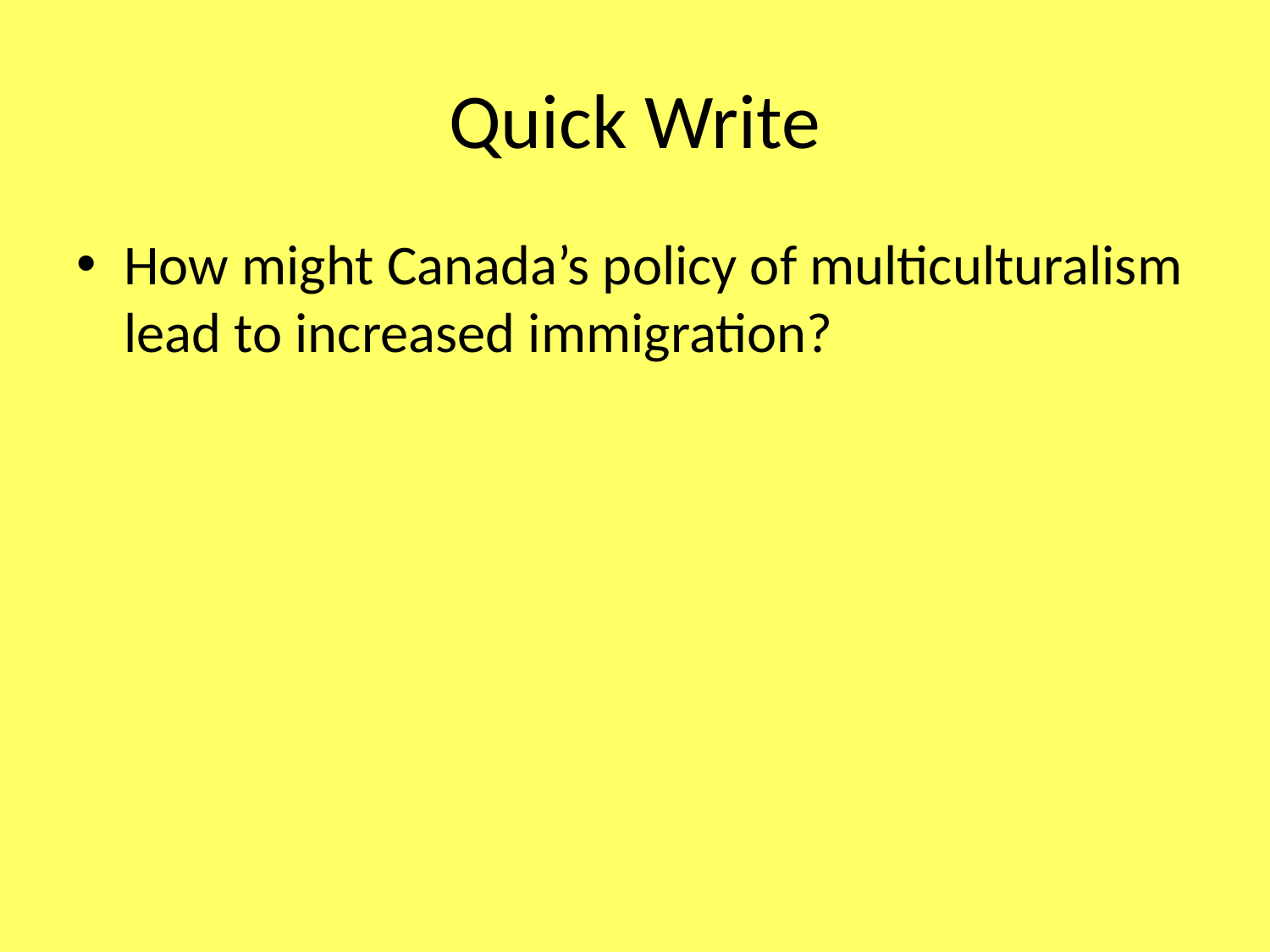

# Quick Write
How might Canada’s policy of multiculturalism lead to increased immigration?